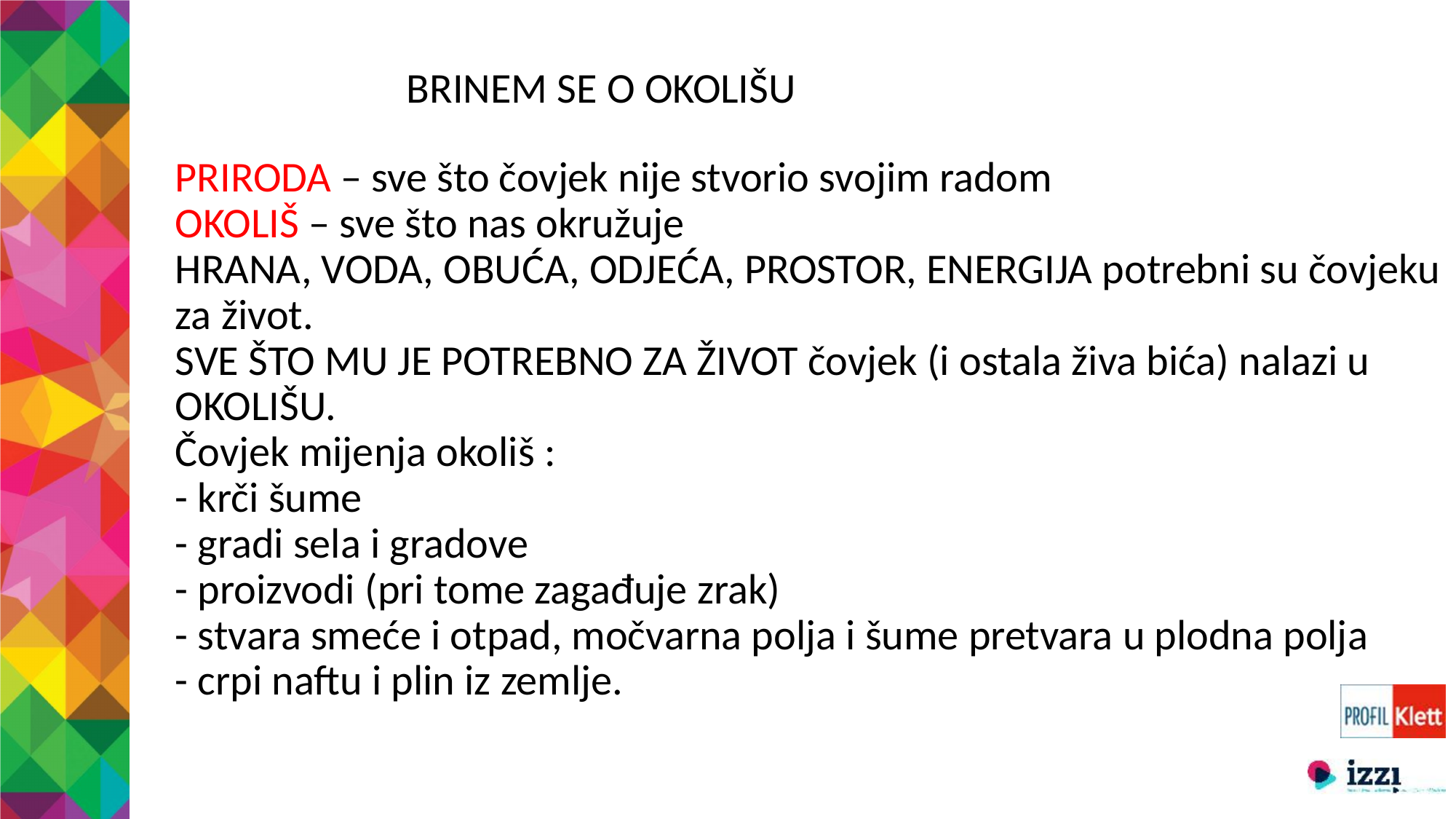

BRINEM SE O OKOLIŠU

PRIRODA – sve što čovjek nije stvorio svojim radom
OKOLIŠ – sve što nas okružuje
HRANA, VODA, OBUĆA, ODJEĆA, PROSTOR, ENERGIJA potrebni su čovjeku za život.
SVE ŠTO MU JE POTREBNO ZA ŽIVOT čovjek (i ostala živa bića) nalazi u OKOLIŠU.
Čovjek mijenja okoliš :
- krči šume
- gradi sela i gradove
- proizvodi (pri tome zagađuje zrak)
- stvara smeće i otpad, močvarna polja i šume pretvara u plodna polja
- crpi naftu i plin iz zemlje.